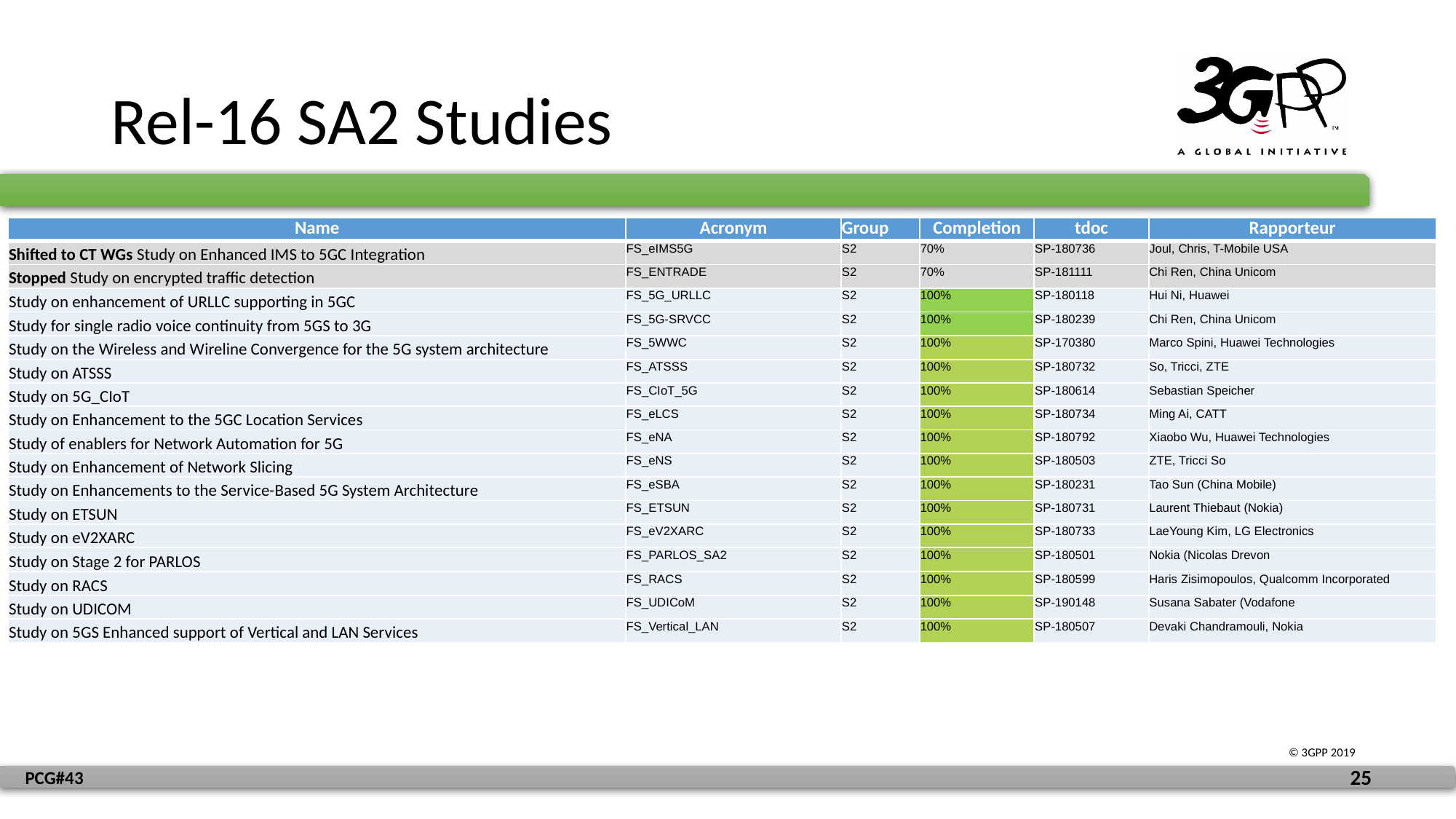

# Rel-16 SA2 Studies
| Name | Acronym | Group | Completion | tdoc | Rapporteur |
| --- | --- | --- | --- | --- | --- |
| Shifted to CT WGs Study on Enhanced IMS to 5GC Integration | FS\_eIMS5G | S2 | 70% | SP-180736 | Joul, Chris, T-Mobile USA |
| Stopped Study on encrypted traffic detection | FS\_ENTRADE | S2 | 70% | SP-181111 | Chi Ren, China Unicom |
| Study on enhancement of URLLC supporting in 5GC | FS\_5G\_URLLC | S2 | 100% | SP-180118 | Hui Ni, Huawei |
| Study for single radio voice continuity from 5GS to 3G | FS\_5G-SRVCC | S2 | 100% | SP-180239 | Chi Ren, China Unicom |
| Study on the Wireless and Wireline Convergence for the 5G system architecture | FS\_5WWC | S2 | 100% | SP-170380 | Marco Spini, Huawei Technologies |
| Study on ATSSS | FS\_ATSSS | S2 | 100% | SP-180732 | So, Tricci, ZTE |
| Study on 5G\_CIoT | FS\_CIoT\_5G | S2 | 100% | SP-180614 | Sebastian Speicher |
| Study on Enhancement to the 5GC Location Services | FS\_eLCS | S2 | 100% | SP-180734 | Ming Ai, CATT |
| Study of enablers for Network Automation for 5G | FS\_eNA | S2 | 100% | SP-180792 | Xiaobo Wu, Huawei Technologies |
| Study on Enhancement of Network Slicing | FS\_eNS | S2 | 100% | SP-180503 | ZTE, Tricci So |
| Study on Enhancements to the Service-Based 5G System Architecture | FS\_eSBA | S2 | 100% | SP-180231 | Tao Sun (China Mobile) |
| Study on ETSUN | FS\_ETSUN | S2 | 100% | SP-180731 | Laurent Thiebaut (Nokia) |
| Study on eV2XARC | FS\_eV2XARC | S2 | 100% | SP-180733 | LaeYoung Kim, LG Electronics |
| Study on Stage 2 for PARLOS | FS\_PARLOS\_SA2 | S2 | 100% | SP-180501 | Nokia (Nicolas Drevon |
| Study on RACS | FS\_RACS | S2 | 100% | SP-180599 | Haris Zisimopoulos, Qualcomm Incorporated |
| Study on UDICOM | FS\_UDICoM | S2 | 100% | SP-190148 | Susana Sabater (Vodafone |
| Study on 5GS Enhanced support of Vertical and LAN Services | FS\_Vertical\_LAN | S2 | 100% | SP-180507 | Devaki Chandramouli, Nokia |